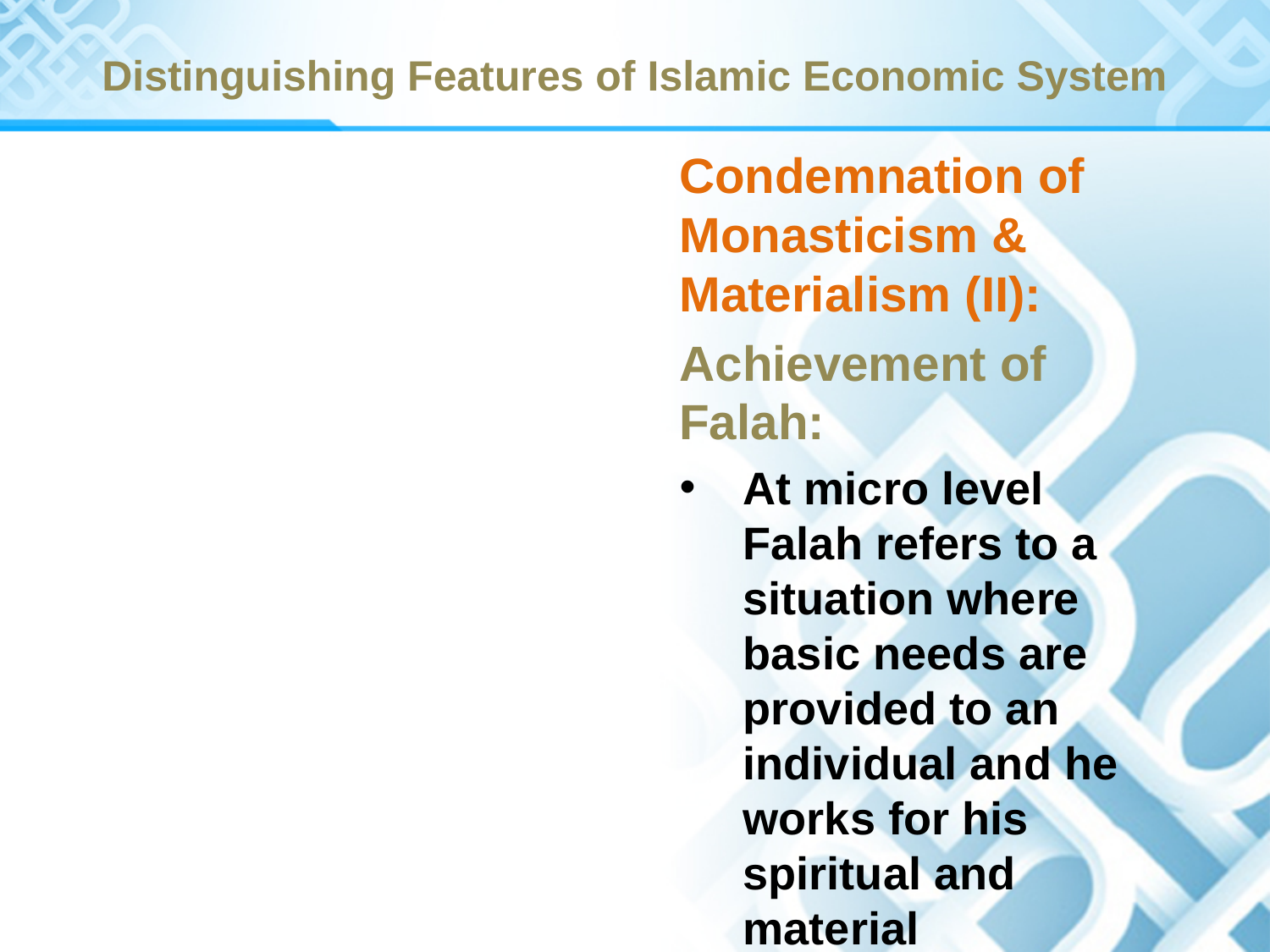

Distinguishing Features of Islamic Economic System
Condemnation of Monasticism & Materialism (II):
Achievement of Falah:
At micro level Falah refers to a situation where basic needs are provided to an individual and he works for his spiritual and material advancement